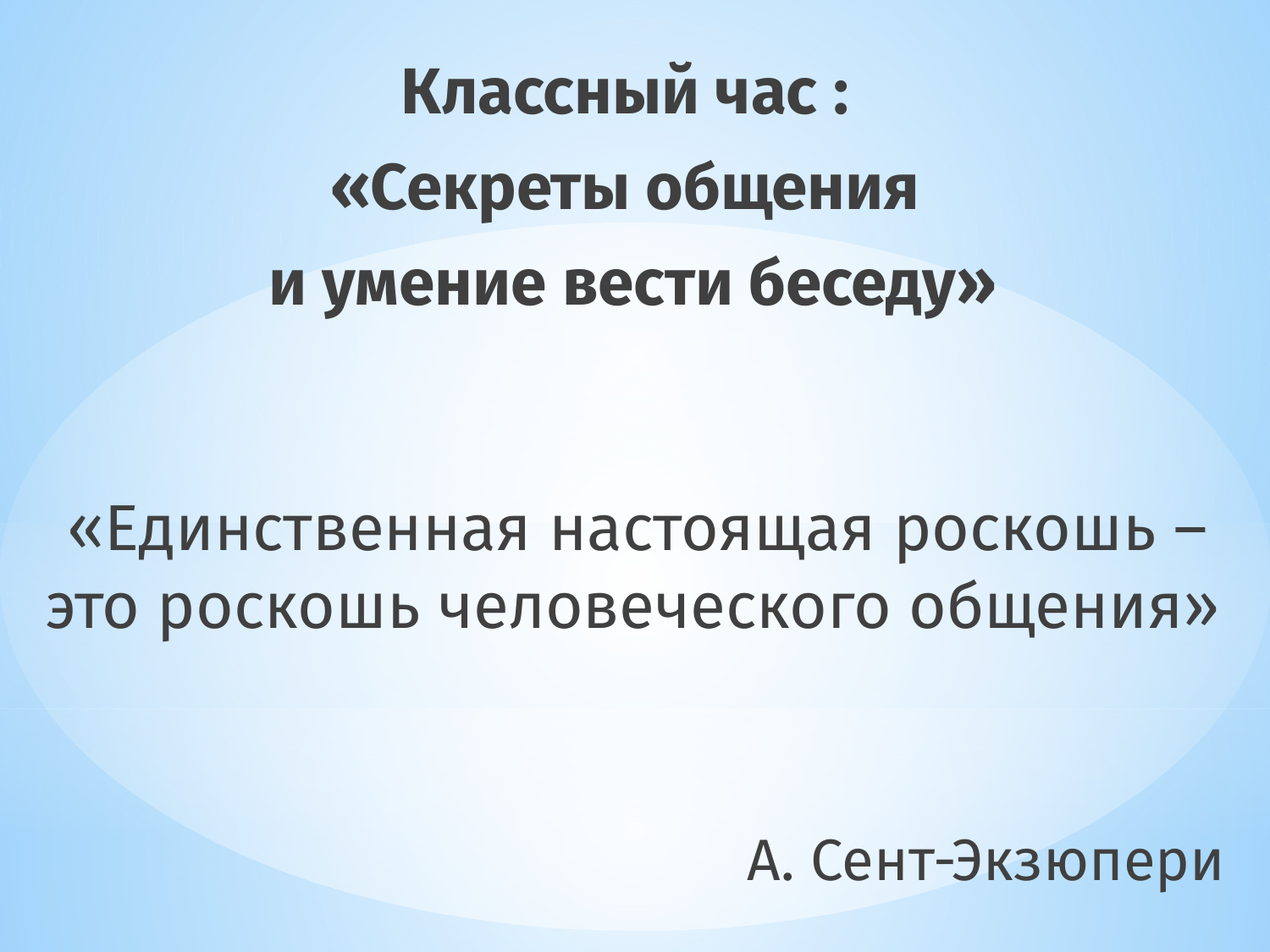

Классный час :
«Секреты общения
и умение вести беседу»

 «Единственная настоящая роскошь – это роскошь человеческого общения»

А. Сент-Экзюпери